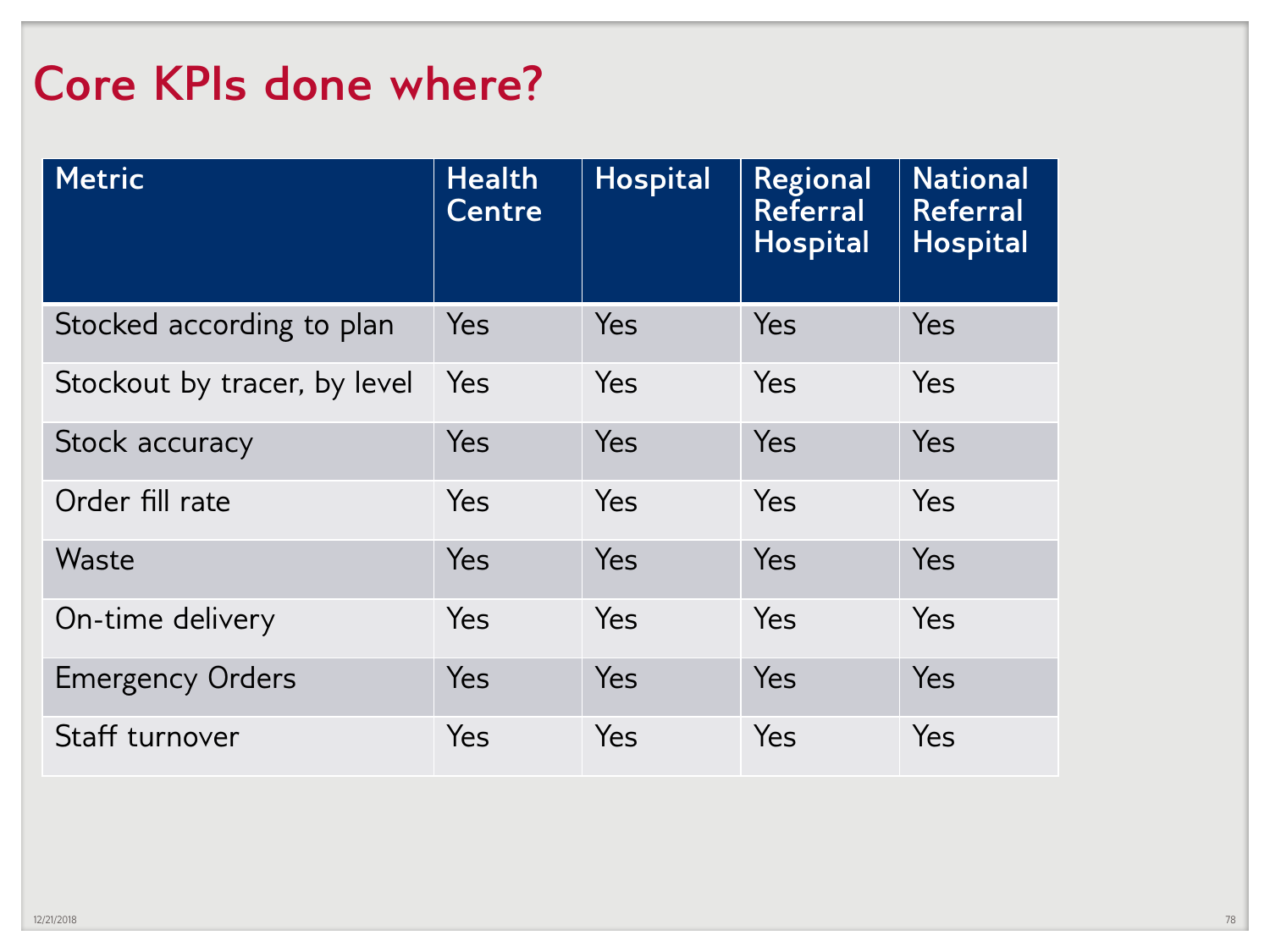

# Core KPIs done where?
| Metric | Health Centre | Hospital | Regional Referral Hospital | National Referral Hospital |
| --- | --- | --- | --- | --- |
| Stocked according to plan | Yes | Yes | Yes | Yes |
| Stockout by tracer, by level | Yes | Yes | Yes | Yes |
| Stock accuracy | Yes | Yes | Yes | Yes |
| Order fill rate | Yes | Yes | Yes | Yes |
| Waste | Yes | Yes | Yes | Yes |
| On-time delivery | Yes | Yes | Yes | Yes |
| Emergency Orders | Yes | Yes | Yes | Yes |
| Staff turnover | Yes | Yes | Yes | Yes |
12/21/2018
78